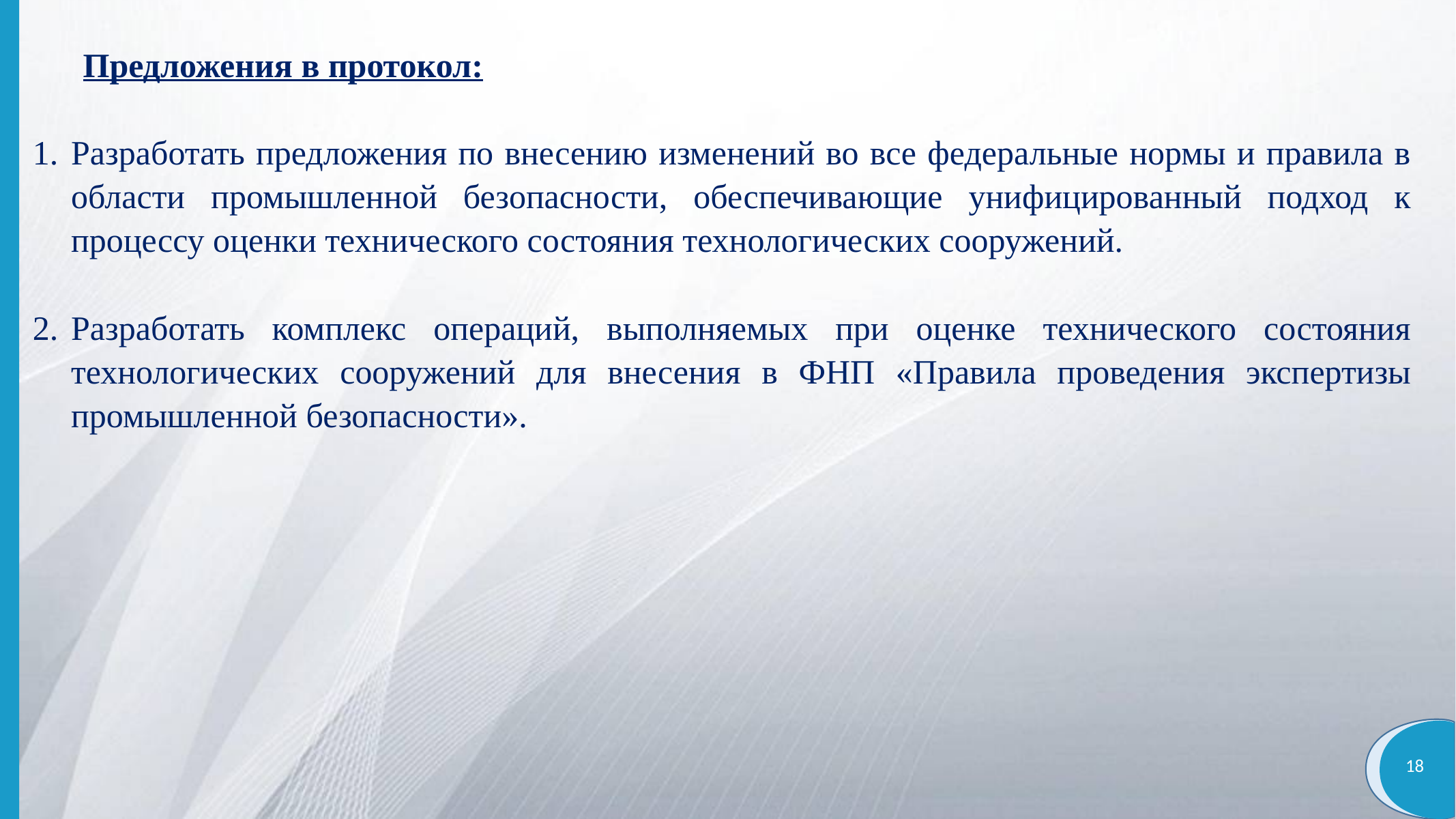

Предложения в протокол:

Разработать предложения по внесению изменений во все федеральные нормы и правила в области промышленной безопасности, обеспечивающие унифицированный подход к процессу оценки технического состояния технологических сооружений.

Разработать комплекс операций, выполняемых при оценке технического состояния технологических сооружений для внесения в ФНП «Правила проведения экспертизы промышленной безопасности».

18